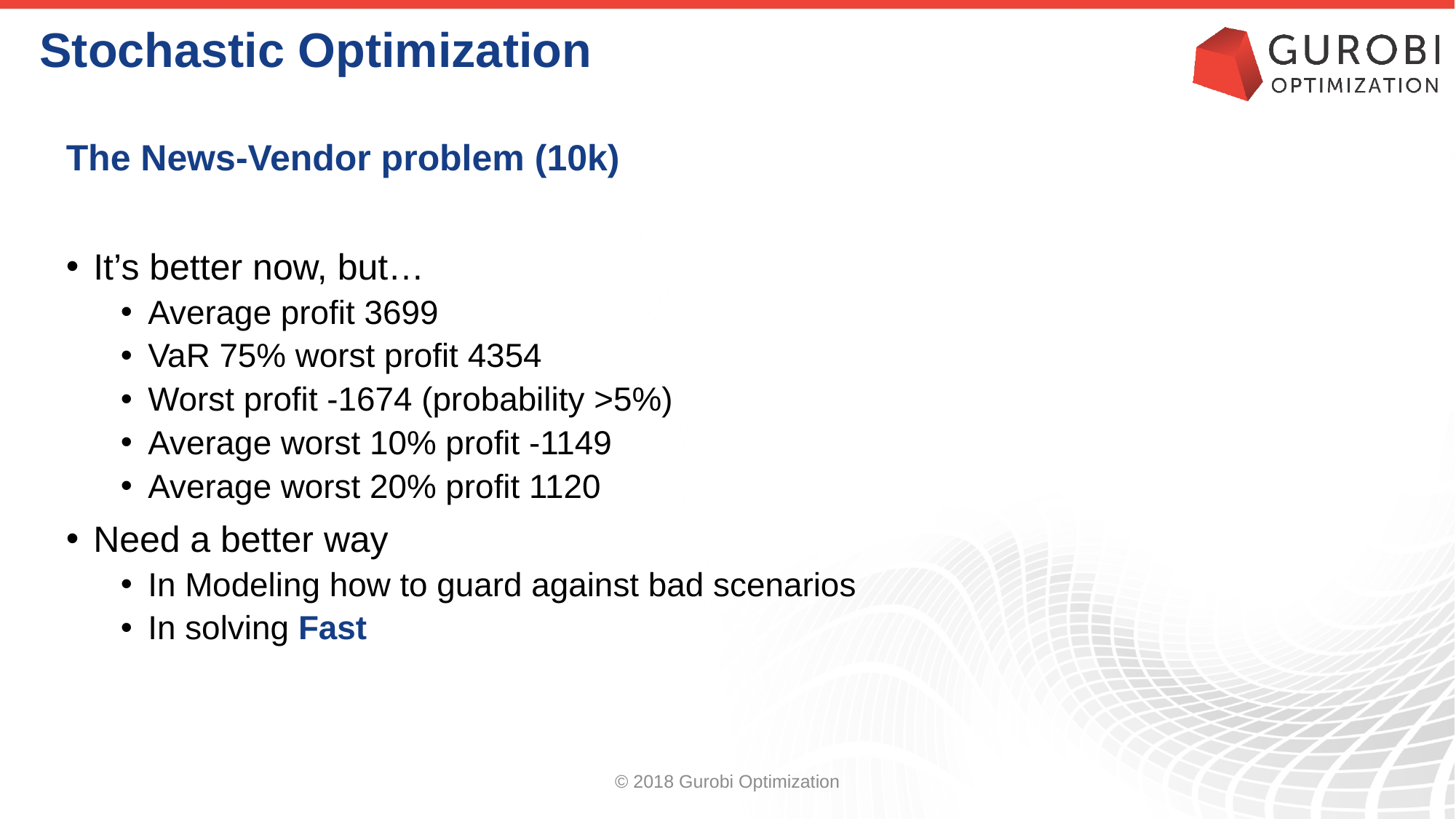

# Stochastic Optimization
The News-Vendor problem (10k)

It’s better now, but…
Average profit 3699
VaR 75% worst profit 4354
Worst profit -1674 (probability >5%)
Average worst 10% profit -1149
Average worst 20% profit 1120
Need a better way
In Modeling how to guard against bad scenarios
In solving Fast
© 2018 Gurobi Optimization